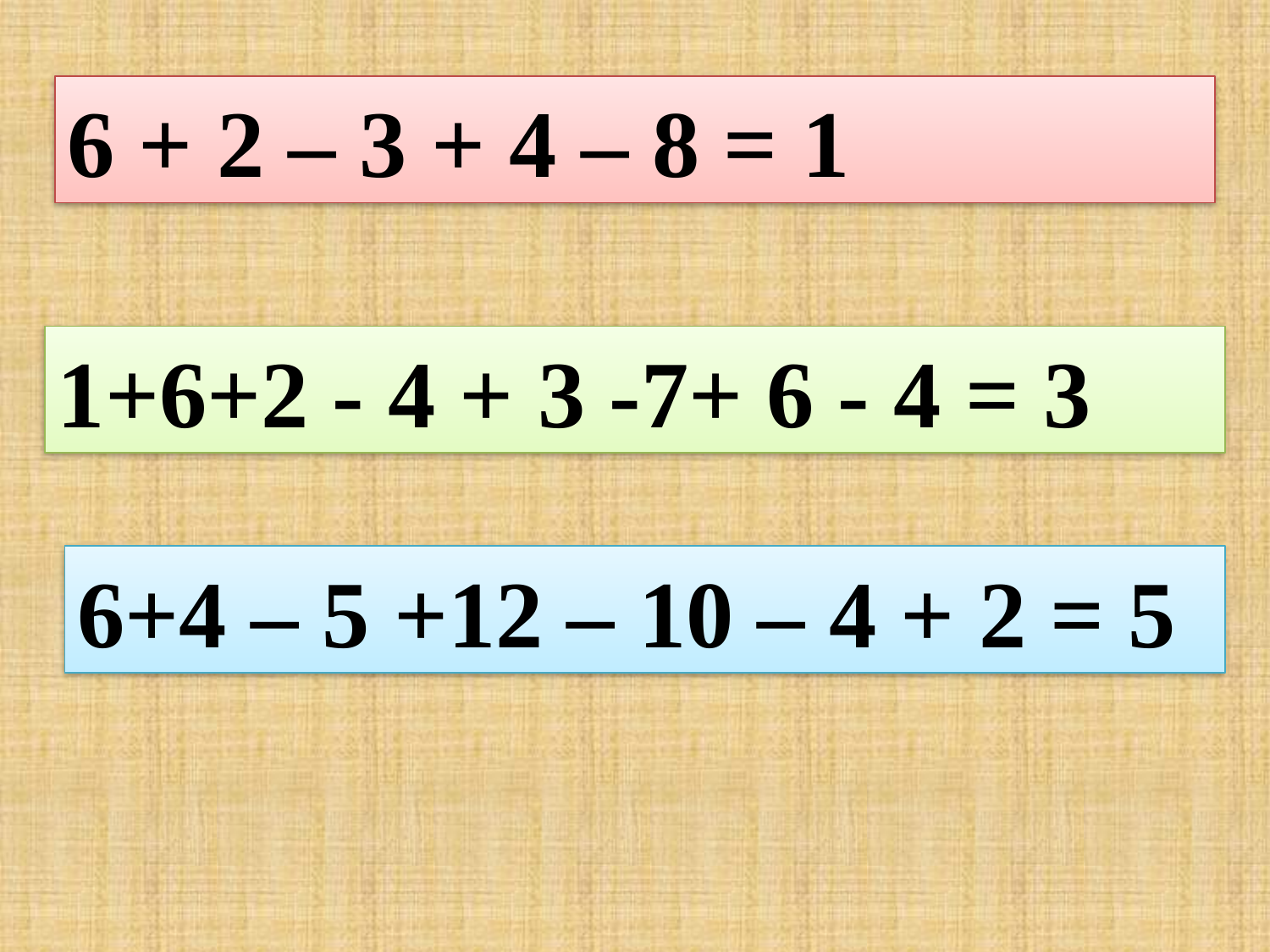

6 + 2 – 3 + 4 – 8 = 1
1+6+2 - 4 + 3 -7+ 6 - 4 = 3
6+4 – 5 +12 – 10 – 4 + 2 = 5